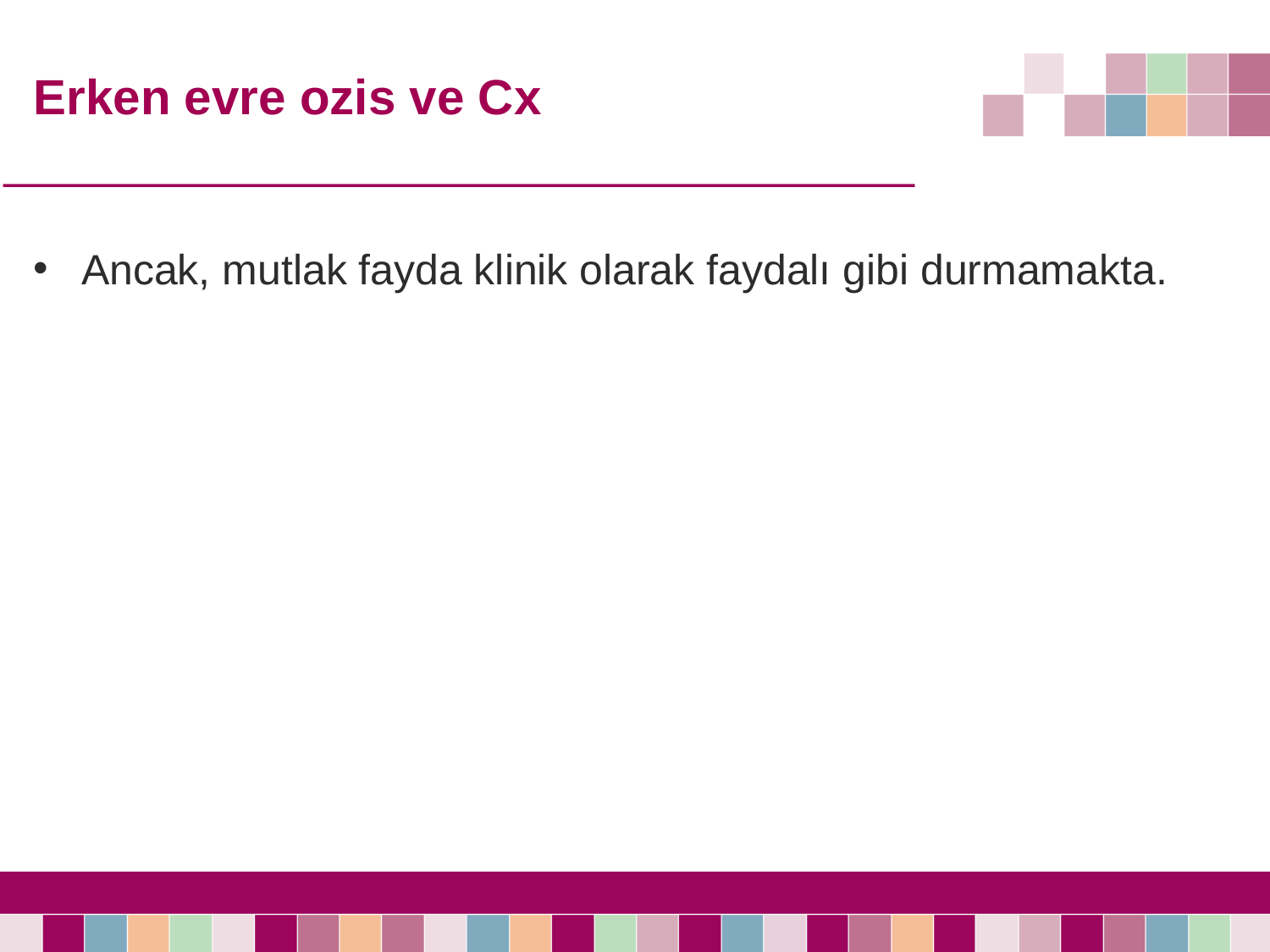

# Erken evre ozis ve Cx
Ancak, mutlak fayda klinik olarak faydalı gibi durmamakta.